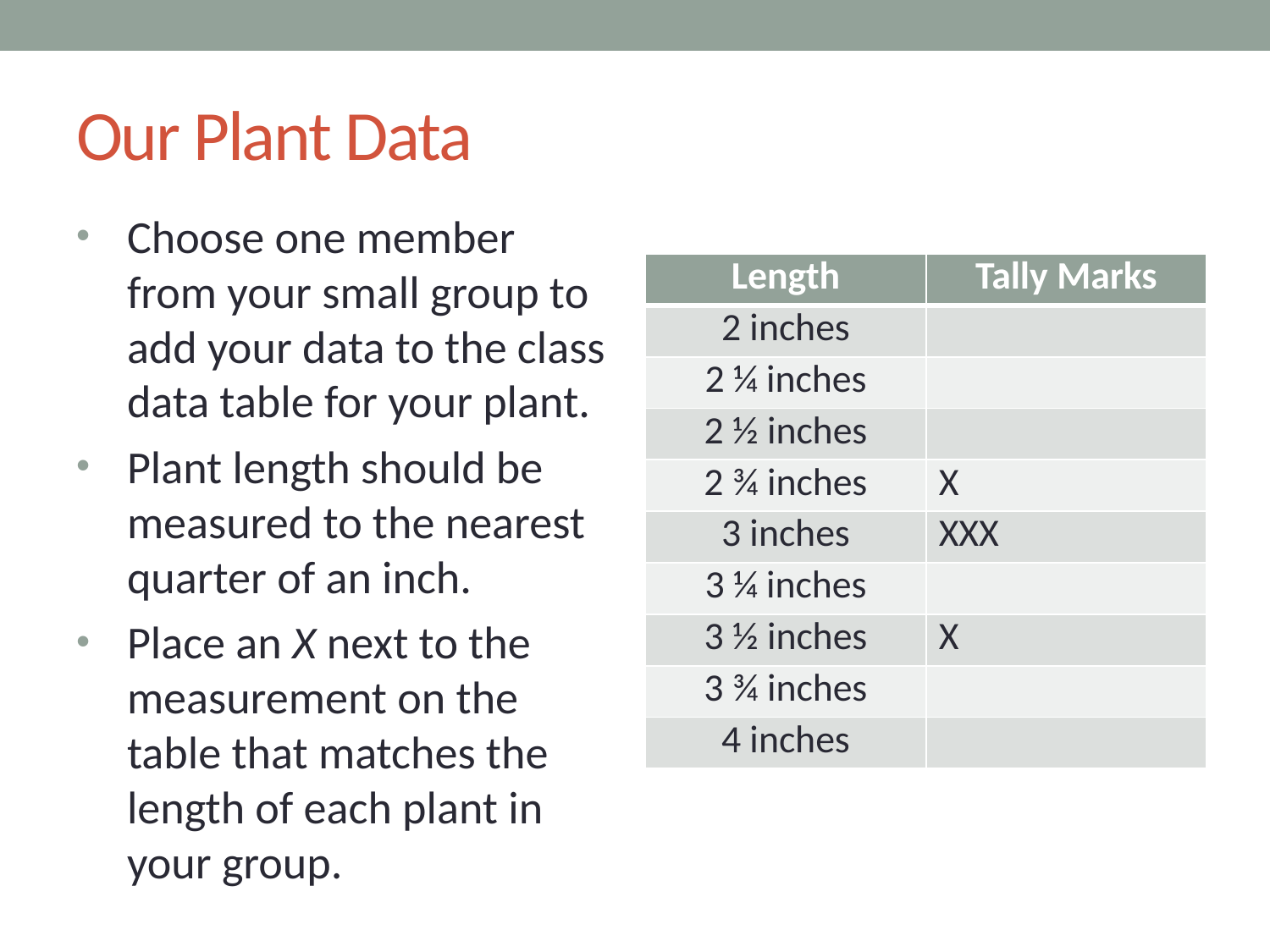

# Our Plant Data
Choose one member from your small group to add your data to the class data table for your plant.
Plant length should be measured to the nearest quarter of an inch.
Place an X next to the measurement on the table that matches the length of each plant in your group.

| Length | Tally Marks |
| --- | --- |
| 2 inches |  |
| 2 ¼ inches |  |
| 2 ½ inches |  |
| 2 ¾ inches | X |
| 3 inches | XXX |
| 3 ¼ inches |  |
| 3 ½ inches | X |
| 3 ¾ inches |  |
| 4 inches |  |